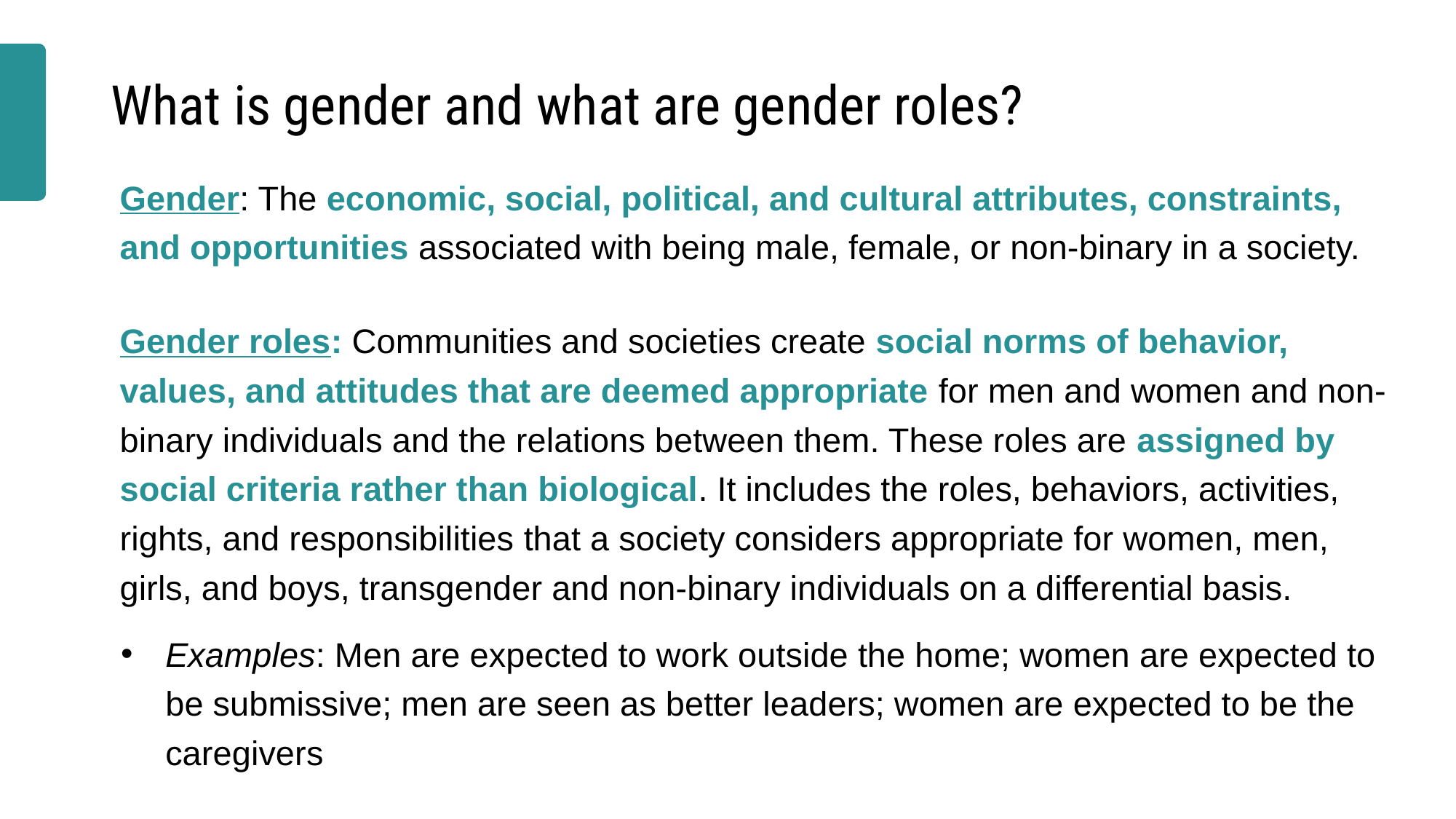

# What is gender and what are gender roles?
Gender: The economic, social, political, and cultural attributes, constraints, and opportunities associated with being male, female, or non-binary in a society.
Gender roles: Communities and societies create social norms of behavior, values, and attitudes that are deemed appropriate for men and women and non-binary individuals and the relations between them. These roles are assigned by social criteria rather than biological. It includes the roles, behaviors, activities, rights, and responsibilities that a society considers appropriate for women, men, girls, and boys, transgender and non-binary individuals on a differential basis.
Examples: Men are expected to work outside the home; women are expected to be submissive; men are seen as better leaders; women are expected to be the caregivers